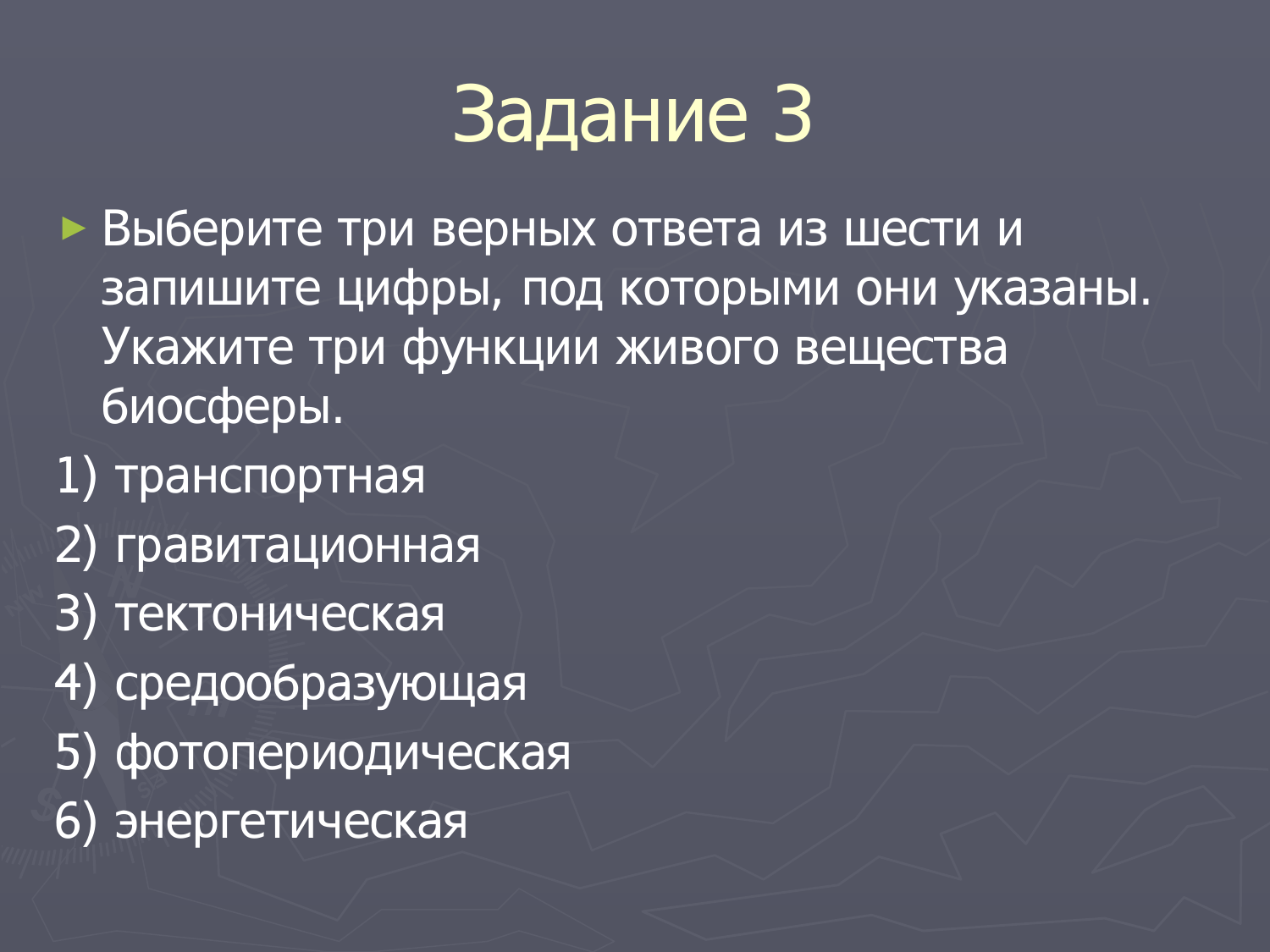

# Задание 3
Выберите три верных ответа из шести и запишите цифры, под которыми они указаны. Укажите три функции живого вещества биосферы.
1)  транспортная
2)  гравитационная
3)  тектоническая
4)  средообразующая
5)  фотопериодическая
6)  энергетическая